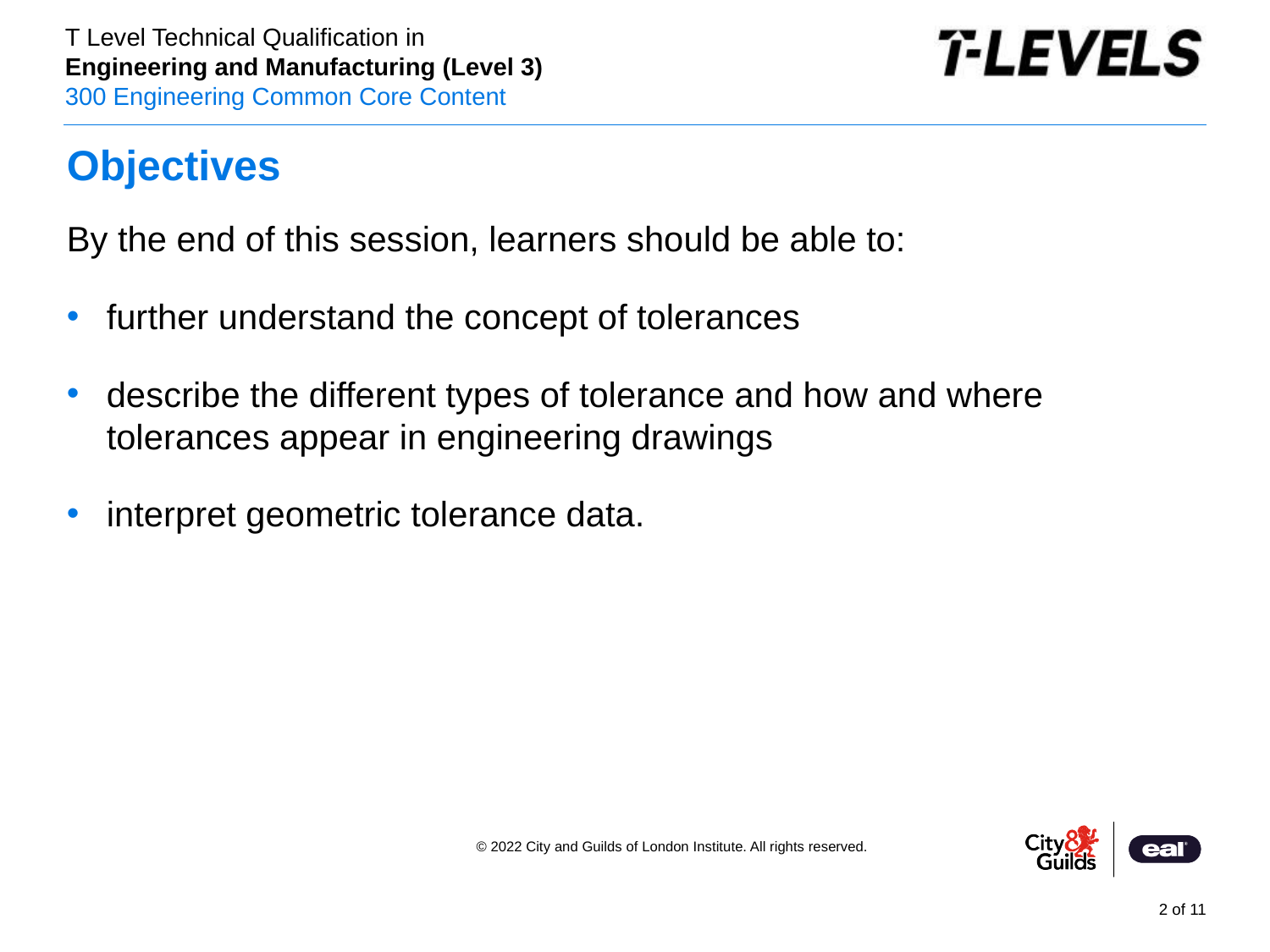

Objectives
By the end of this session, learners should be able to:
further understand the concept of tolerances
describe the different types of tolerance and how and where tolerances appear in engineering drawings
interpret geometric tolerance data.

PowerPoint presentation